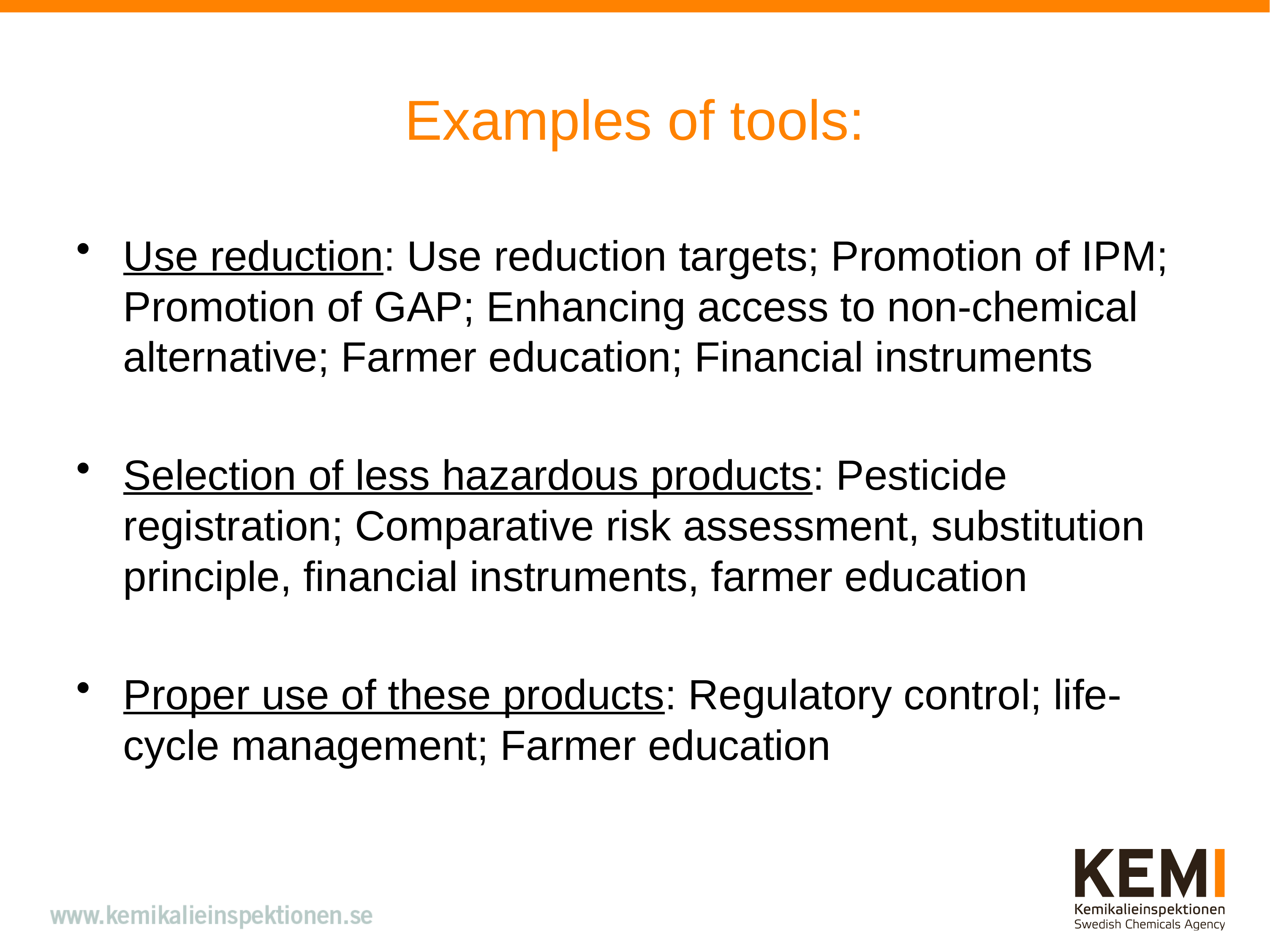

# Examples of tools:
Use reduction: Use reduction targets; Promotion of IPM; Promotion of GAP; Enhancing access to non-chemical alternative; Farmer education; Financial instruments

Selection of less hazardous products: Pesticide registration; Comparative risk assessment, substitution principle, financial instruments, farmer education

Proper use of these products: Regulatory control; life-cycle management; Farmer education